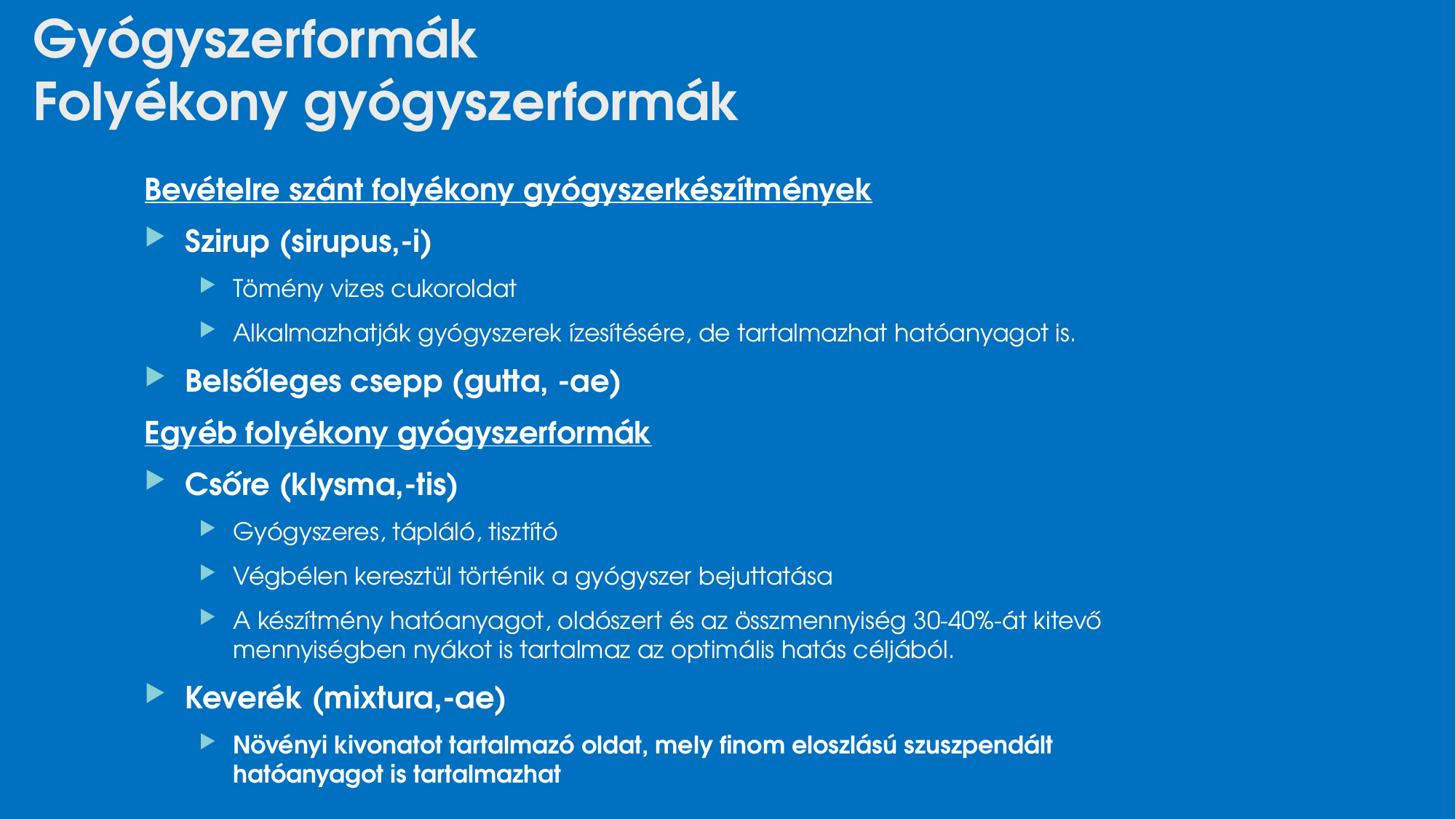

# Gyógyszerformák Folyékony gyógyszerformák
Bevételre szánt folyékony gyógyszerkészítmények
Szirup (sirupus,-i)
Tömény vizes cukoroldat
Alkalmazhatják gyógyszerek ízesítésére, de tartalmazhat hatóanyagot is.
Belsőleges csepp (gutta, -ae)
Egyéb folyékony gyógyszerformák
Csőre (klysma,-tis)
Gyógyszeres, tápláló, tisztító
Végbélen keresztül történik a gyógyszer bejuttatása
A készítmény hatóanyagot, oldószert és az összmennyiség 30-40%-át kitevő mennyiségben nyákot is tartalmaz az optimális hatás céljából.
Keverék (mixtura,-ae)
Növényi kivonatot tartalmazó oldat, mely finom eloszlású szuszpendált hatóanyagot is tartalmazhat